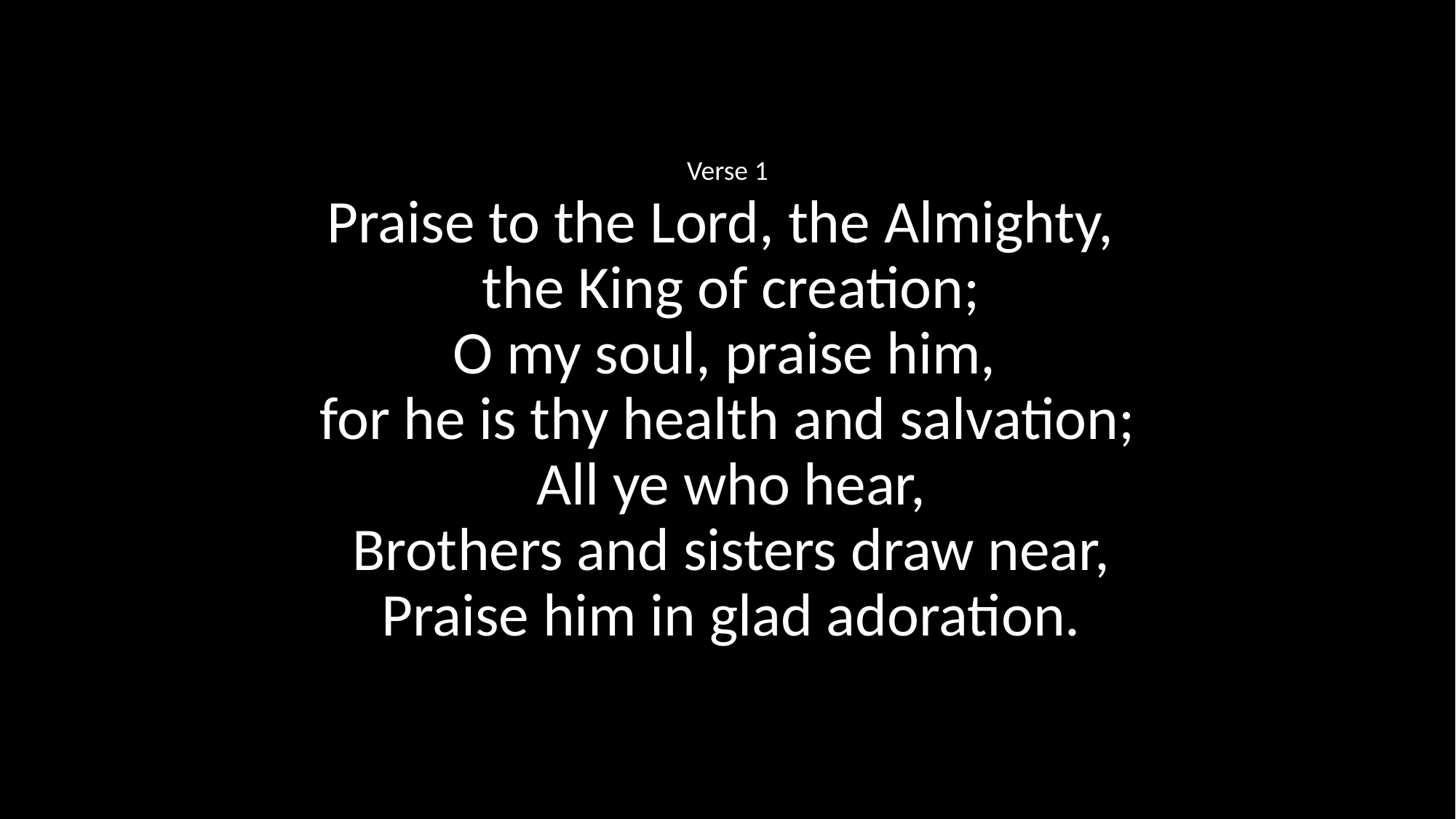

Verse 1
Praise to the Lord, the Almighty,
the King of creation;
O my soul, praise him,
for he is thy health and salvation;
All ye who hear,
Brothers and sisters draw near,
Praise him in glad adoration.